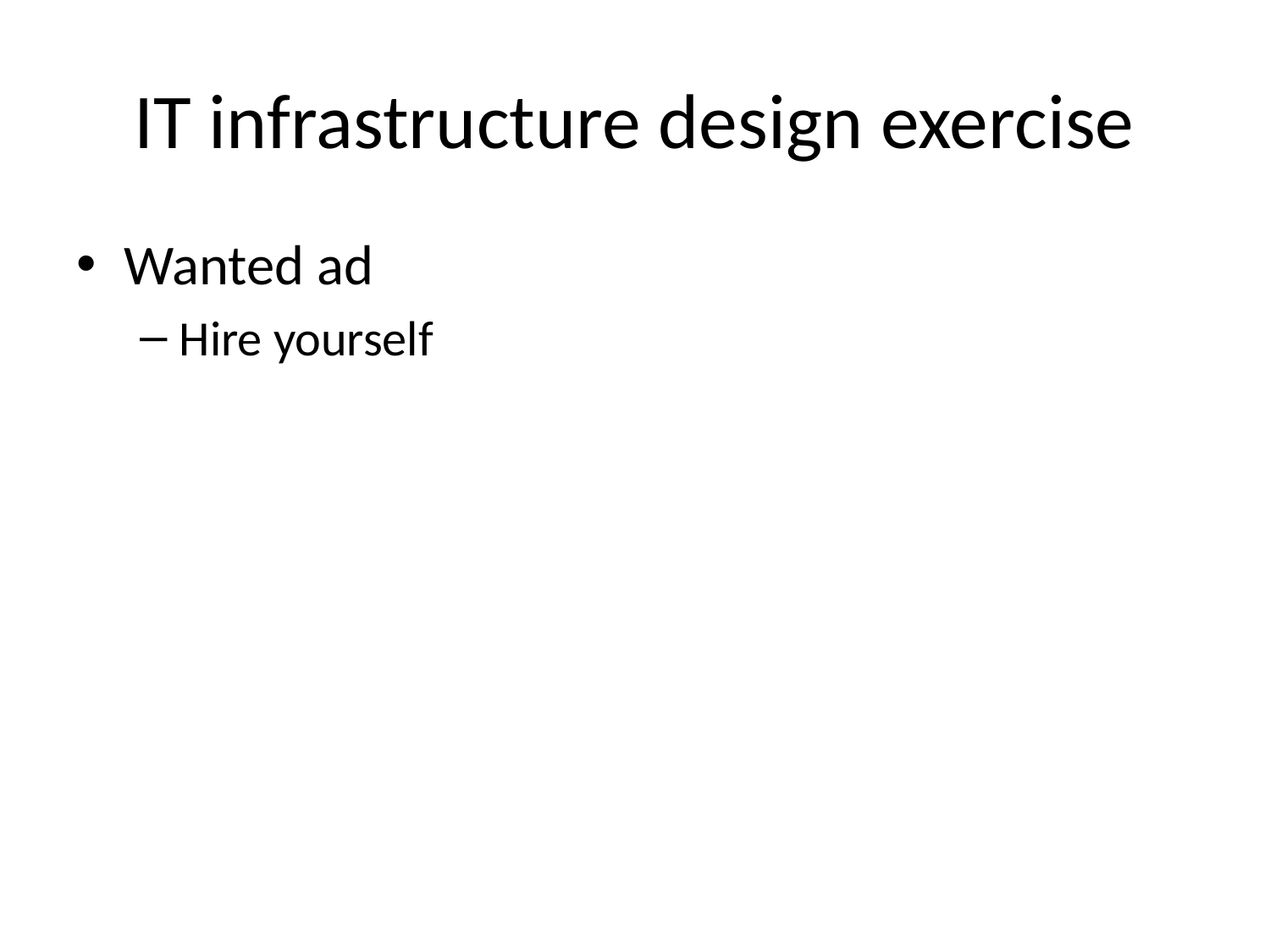

# IT infrastructure design exercise
Wanted ad
Hire yourself